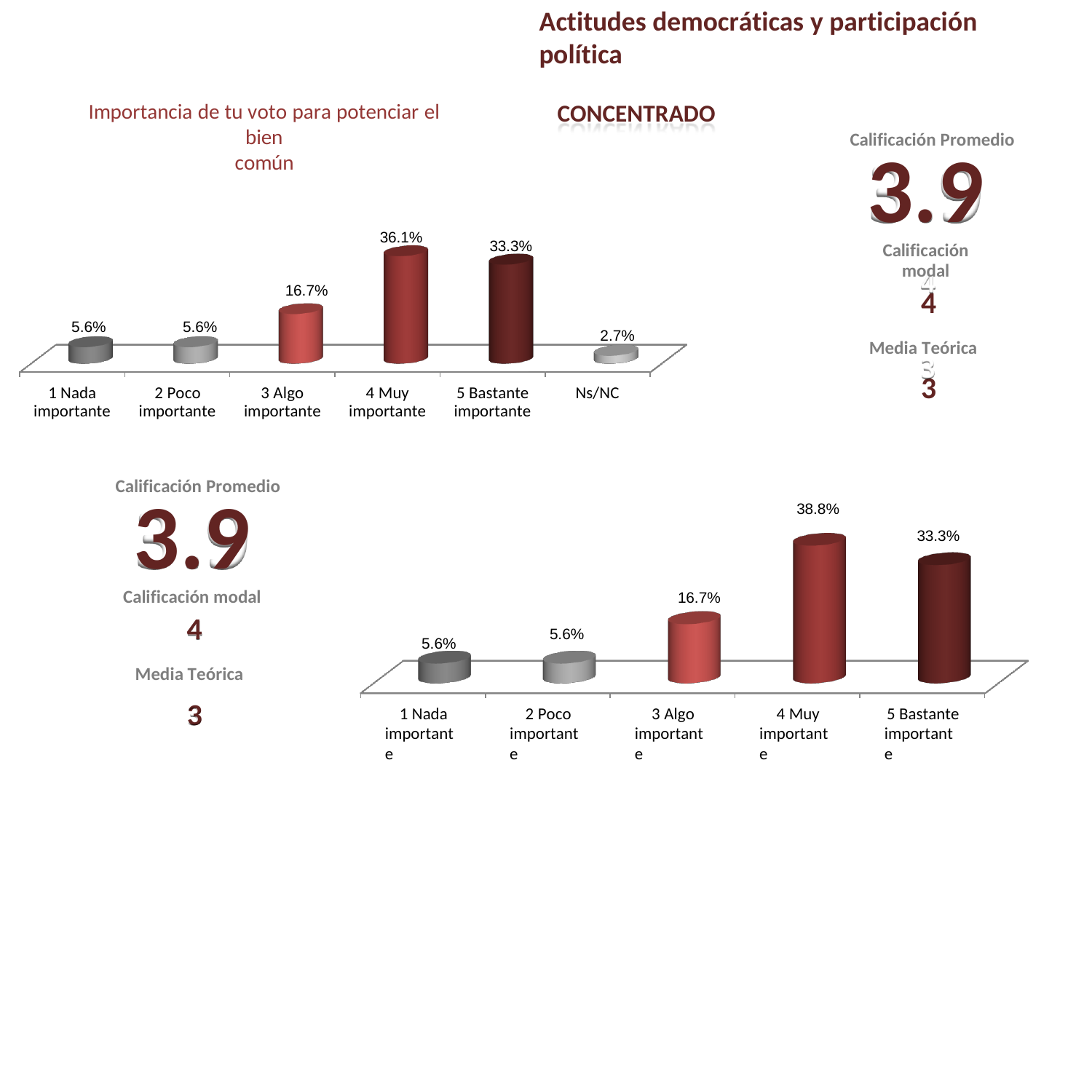

Actitudes democráticas y participación política
CONCENTRADO
Importancia de tu voto para potenciar el bien
común

Calificación Promedio
3.9
Calificación modal
4

Media Teórica

3

36.1%
33.3%

16.7%
5.6%
5.6%
2.7%

| 1 Nada | 2 Poco | 3 Algo | 4 Muy | 5 Bastante | Ns/NC |
| --- | --- | --- | --- | --- | --- |
| importante | importante | importante | importante | importante |  |

Calificación Promedio
3.9
Calificación modal
38.8%

33.3%
16.7%

4

Media Teórica
5.6%
5.6%

3
1 Nada importante
2 Poco importante
3 Algo importante
4 Muy importante
5 Bastante importante